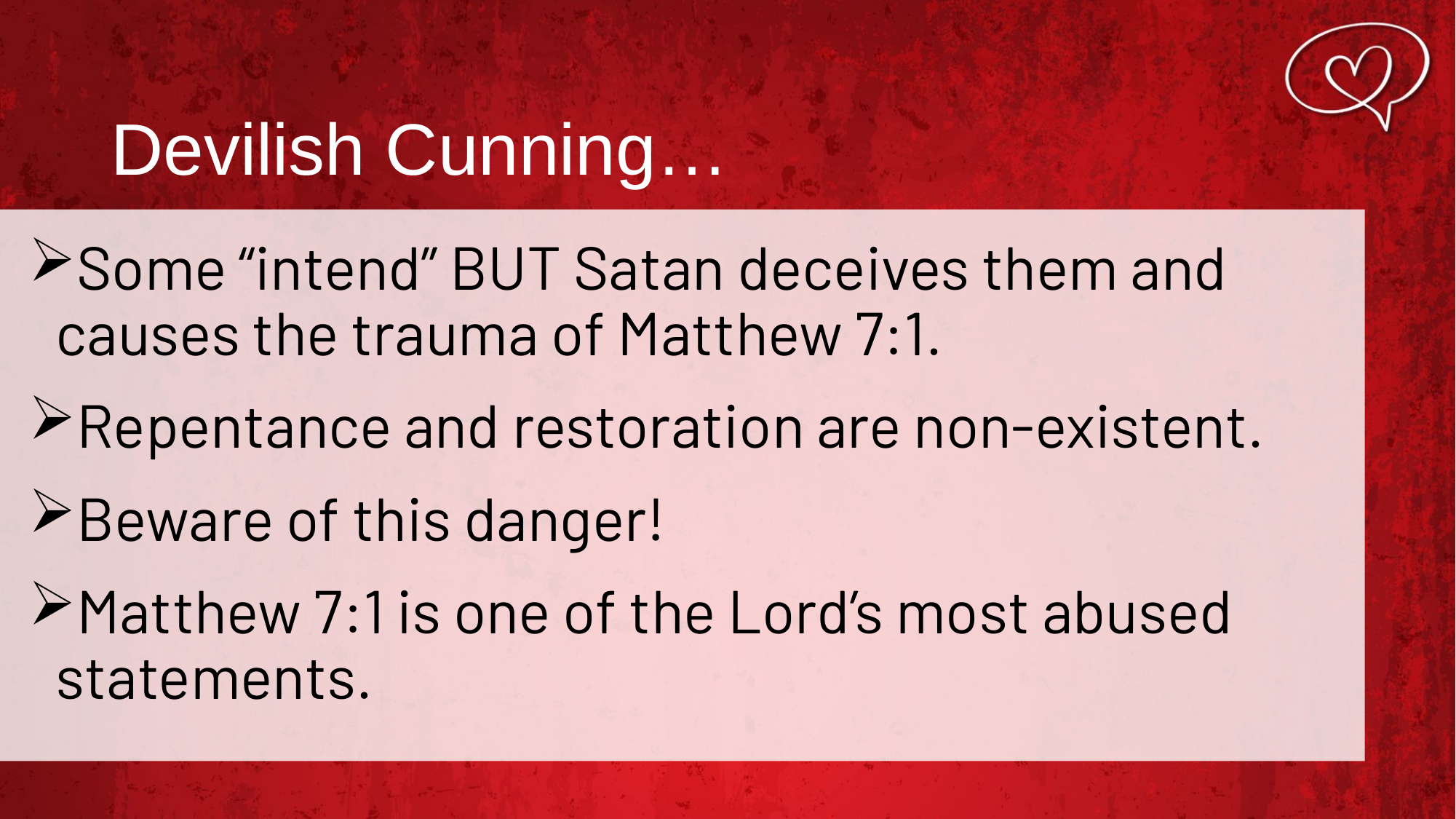

# Devilish Cunning…
Some “intend” BUT Satan deceives them and causes the trauma of Matthew 7:1.
Repentance and restoration are non-existent.
Beware of this danger!
Matthew 7:1 is one of the Lord’s most abused statements.